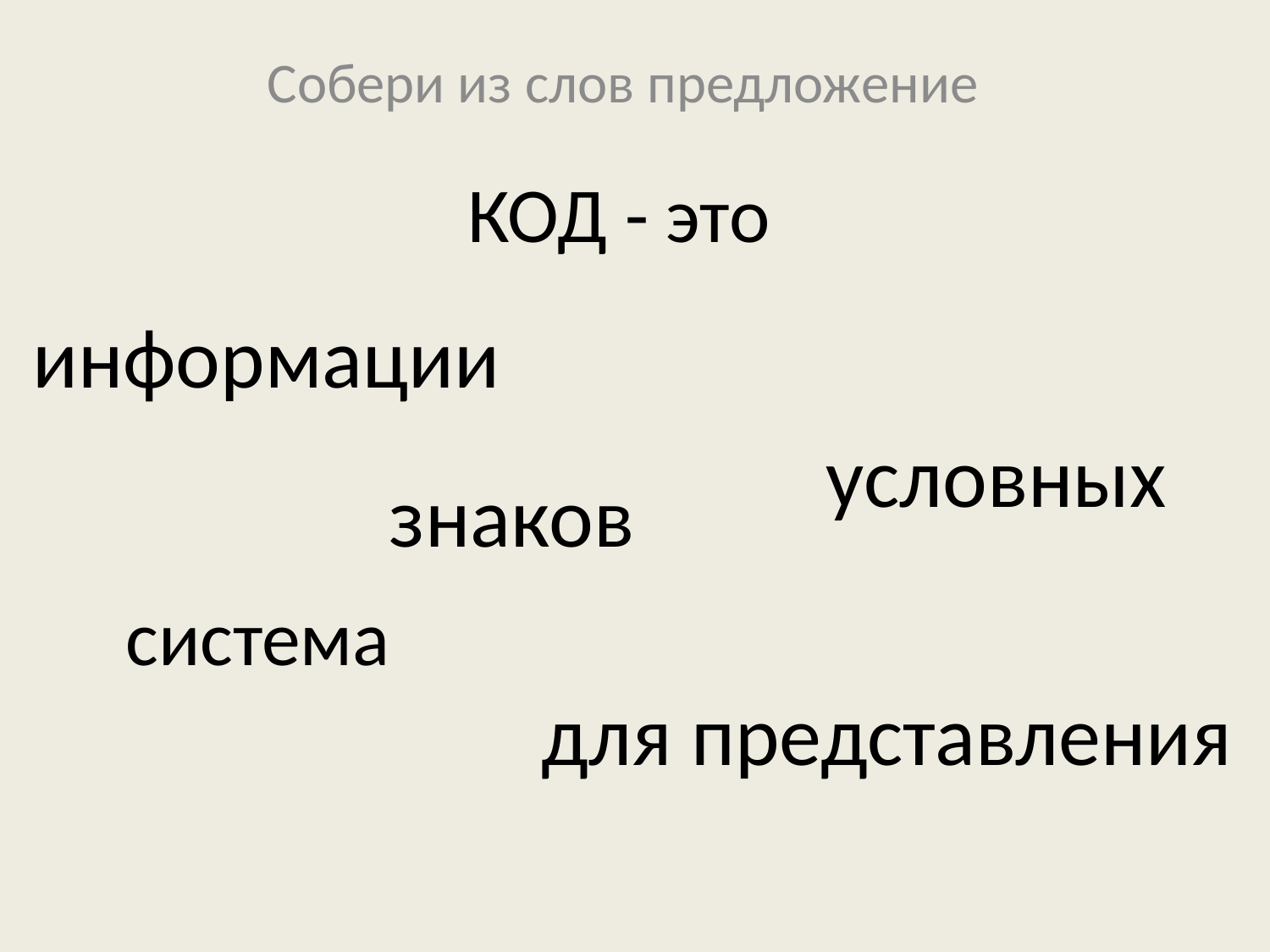

Собери из слов предложение
# КОД - это
информации
условных
знаков
система
для представления